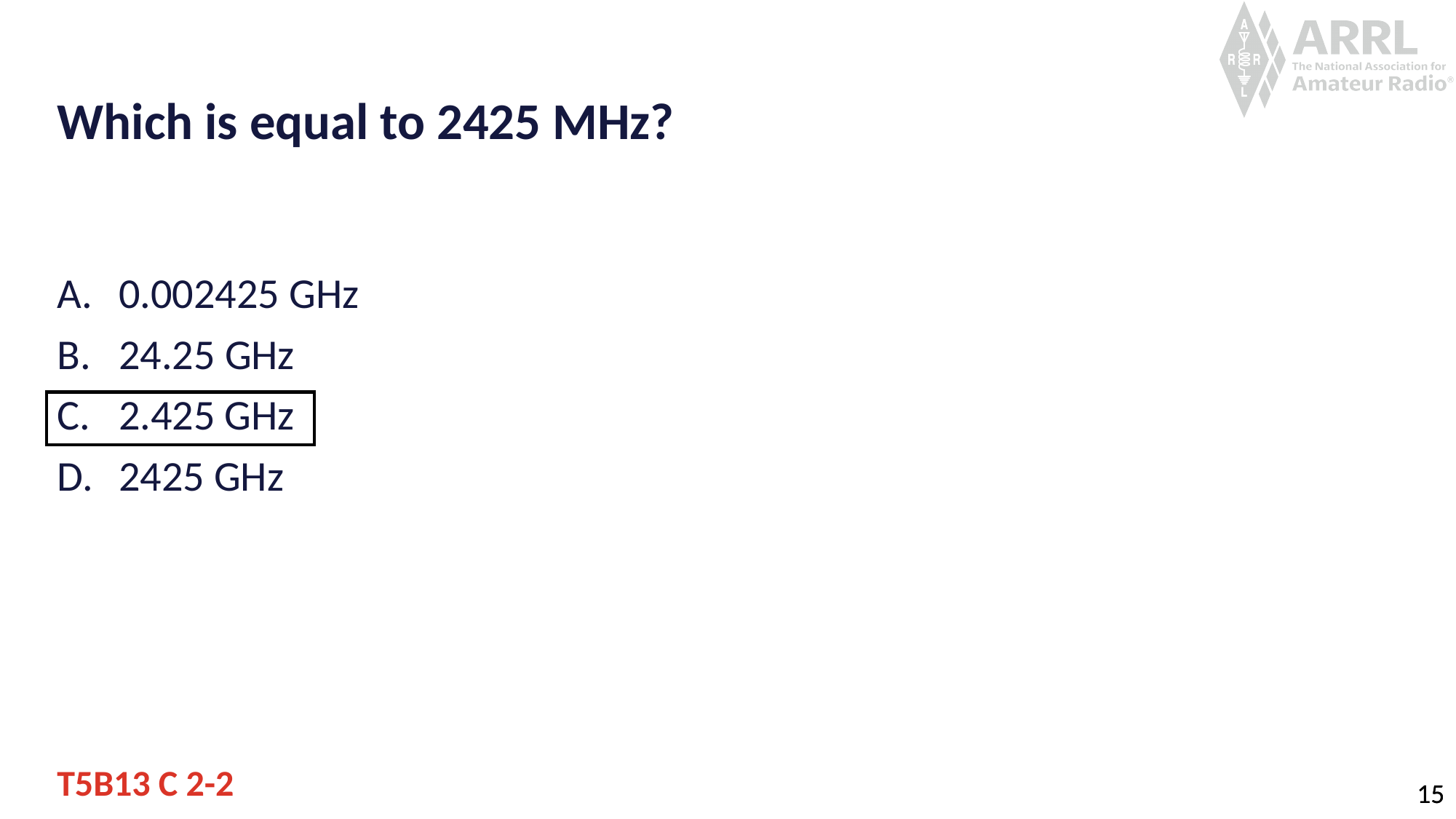

# Which is equal to 2425 MHz?
0.002425 GHz
24.25 GHz
2.425 GHz
2425 GHz

T5B13 C 2-2